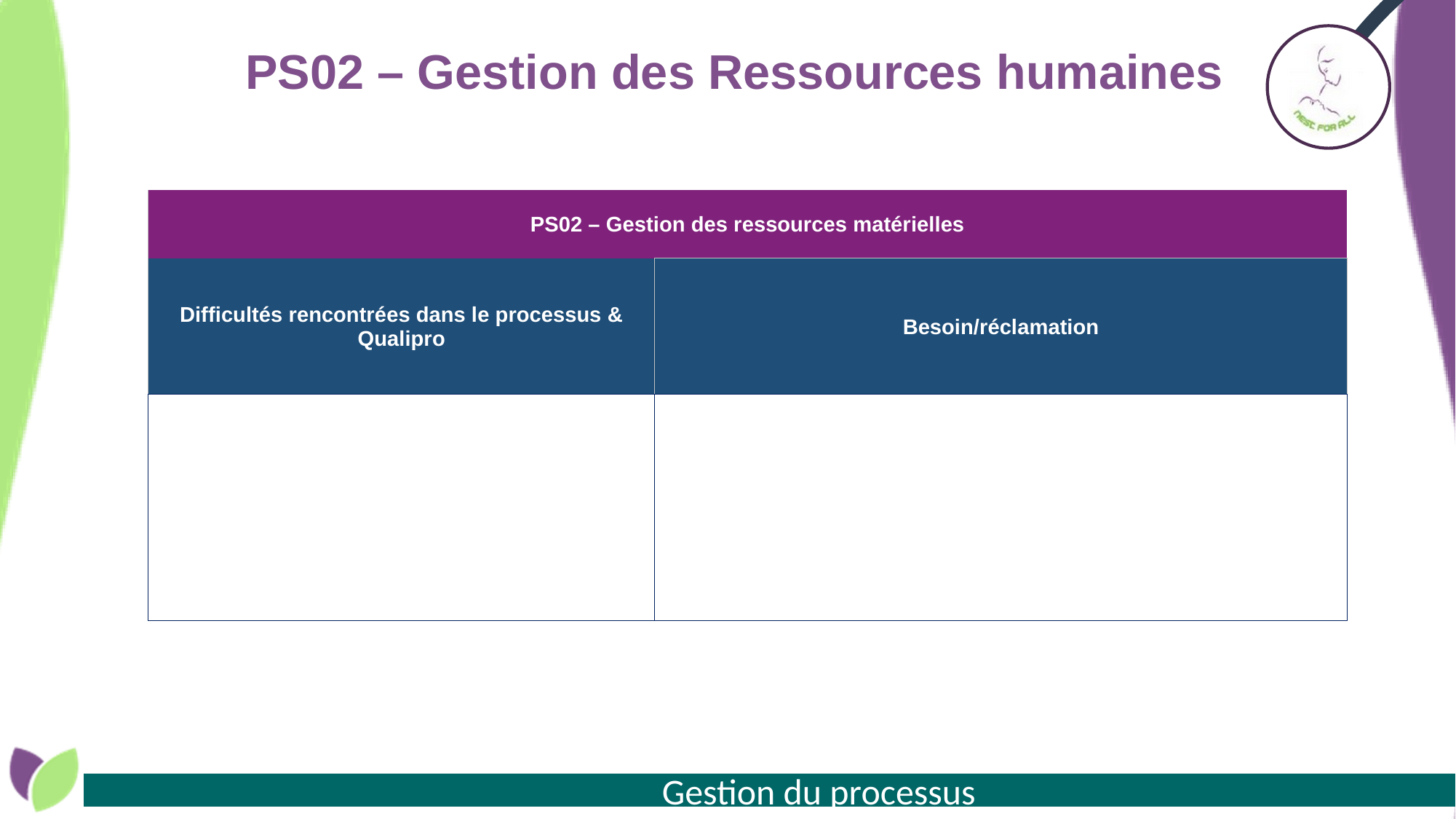

# PS02 – Gestion des Ressources humaines
| PS02 – Gestion des ressources matérielles |  |
| --- | --- |
| Difficultés rencontrées dans le processus & Qualipro | Besoin/réclamation |
|  |  |
Gestion du processus